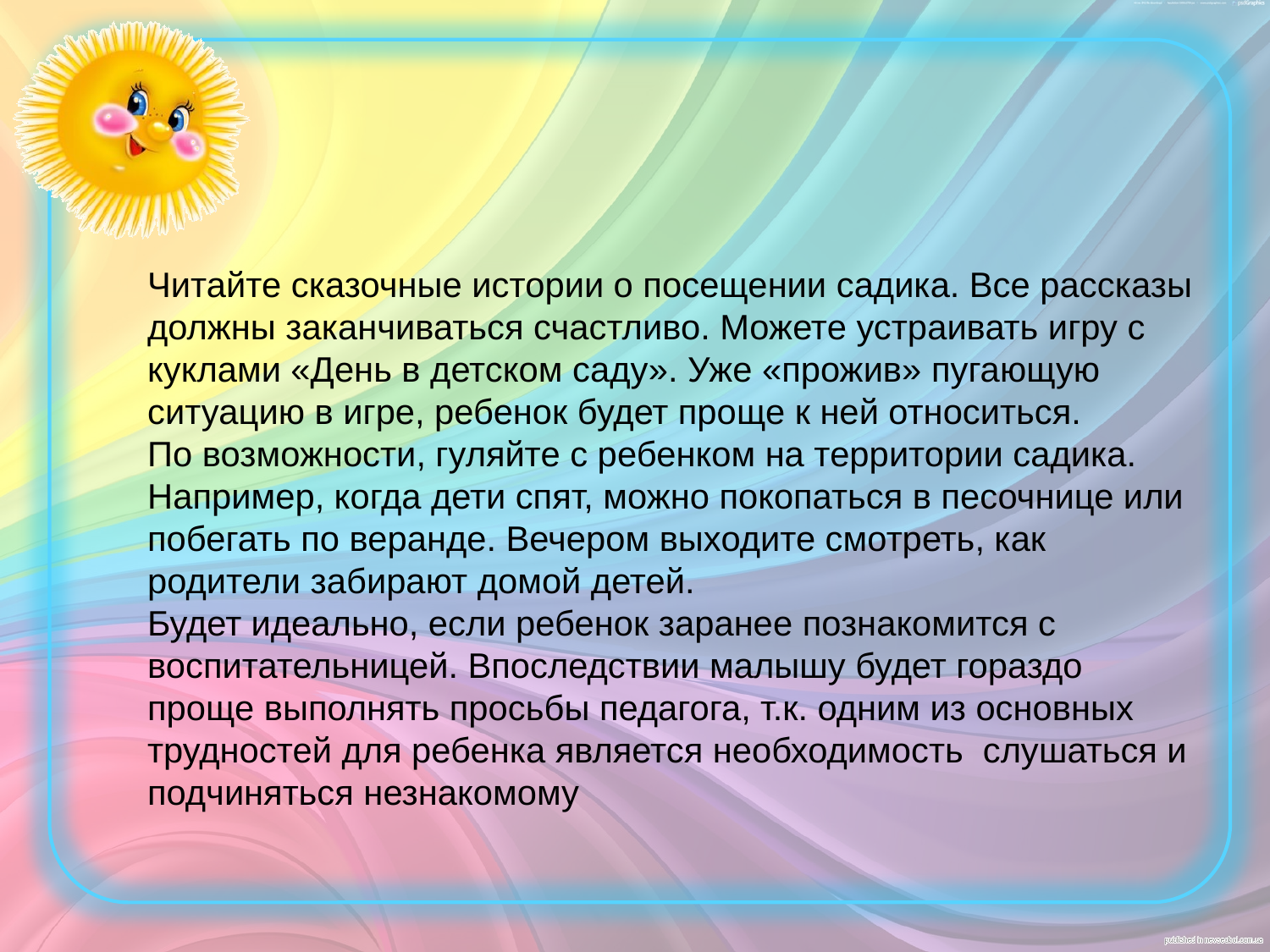

Читайте сказочные истории о посещении садика. Все рассказы должны заканчиваться счастливо. Можете устраивать игру с куклами «День в детском саду». Уже «прожив» пугающую ситуацию в игре, ребенок будет проще к ней относиться.
По возможности, гуляйте с ребенком на территории садика. Например, когда дети спят, можно покопаться в песочнице или побегать по веранде. Вечером выходите смотреть, как родители забирают домой детей.
Будет идеально, если ребенок заранее познакомится с воспитательницей. Впоследствии малышу будет гораздо проще выполнять просьбы педагога, т.к. одним из основных трудностей для ребенка является необходимость  слушаться и подчиняться незнакомому